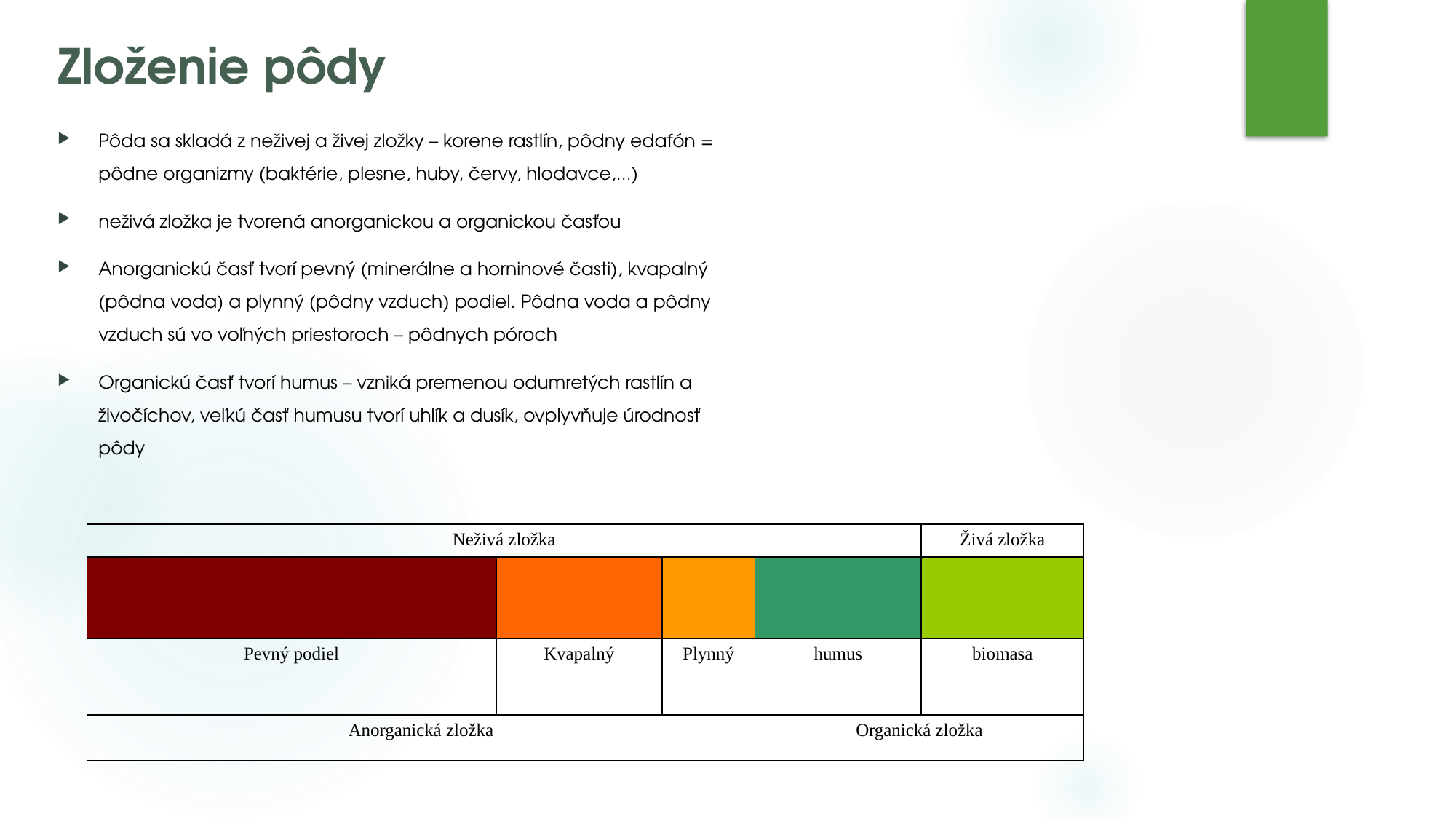

# Zloženie pôdy
Pôda sa skladá z neživej a živej zložky – korene rastlín, pôdny edafón = pôdne organizmy (baktérie, plesne, huby, červy, hlodavce,...)
neživá zložka je tvorená anorganickou a organickou časťou
Anorganickú časť tvorí pevný (minerálne a horninové časti), kvapalný (pôdna voda) a plynný (pôdny vzduch) podiel. Pôdna voda a pôdny vzduch sú vo voľných priestoroch – pôdnych póroch
Organickú časť tvorí humus – vzniká premenou odumretých rastlín a živočíchov, veľkú časť humusu tvorí uhlík a dusík, ovplyvňuje úrodnosť pôdy
| Neživá zložka |  |  |  | Živá zložka |
| --- | --- | --- | --- | --- |
|  |  |  |  |  |
| Pevný podiel | Kvapalný | Plynný | humus | biomasa |
| Anorganická zložka |  |  | Organická zložka |  |